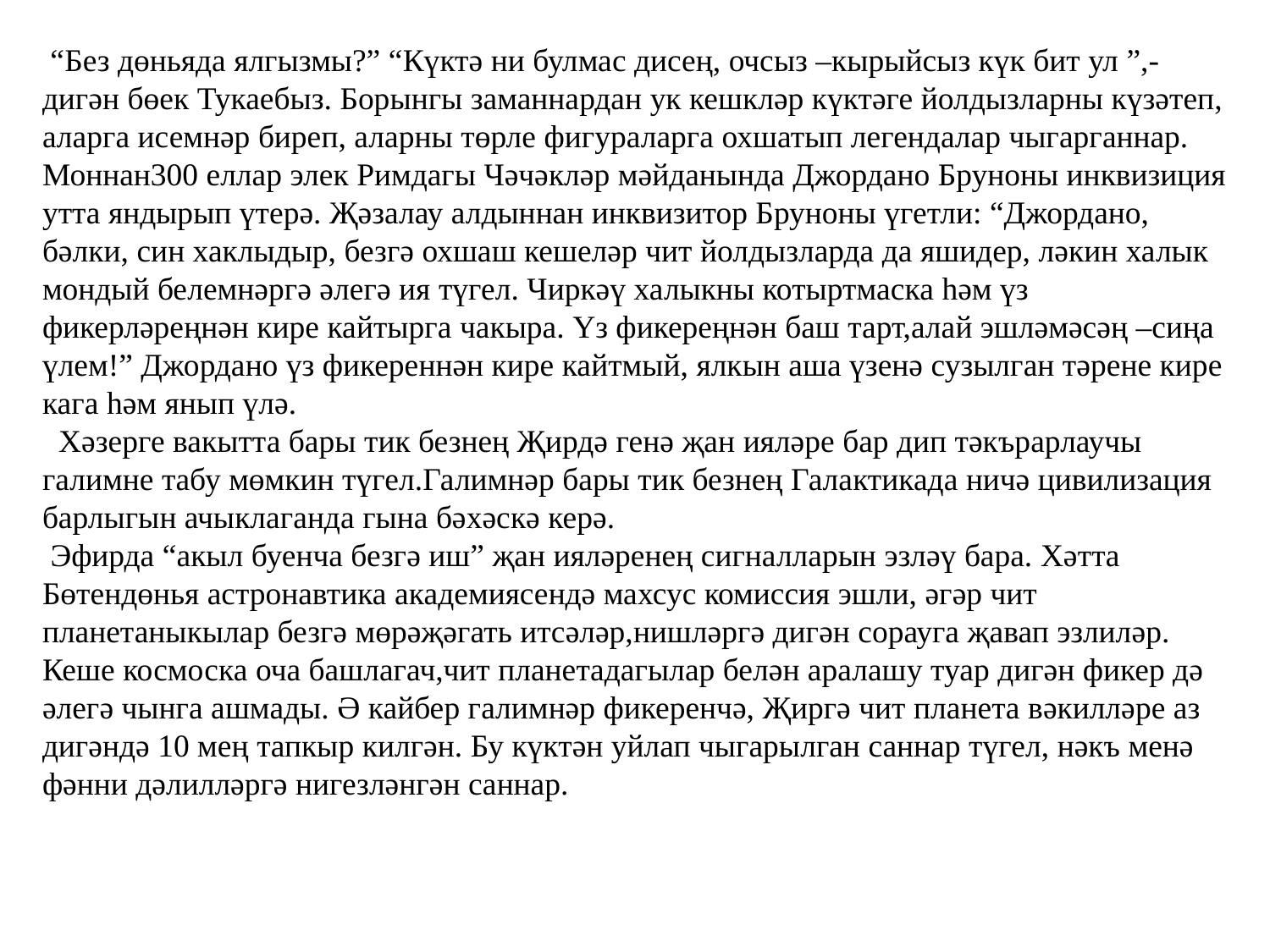

“Без дөньяда ялгызмы?” “Күктә ни булмас дисең, очсыз –кырыйсыз күк бит ул ”,-дигән бөек Тукаебыз. Борынгы заманнардан ук кешкләр күктәге йолдызларны күзәтеп, аларга исемнәр биреп, аларны төрле фигураларга охшатып легендалар чыгарганнар. Моннан300 еллар элек Римдагы Чәчәкләр мәйданында Джордано Бруноны инквизиция утта яндырып үтерә. Җәзалау алдыннан инквизитор Бруноны үгетли: “Джордано, бәлки, син хаклыдыр, безгә охшаш кешеләр чит йолдызларда да яшидер, ләкин халык мондый белемнәргә әлегә ия түгел. Чиркәү халыкны котыртмаска һәм үз фикерләреңнән кире кайтырга чакыра. Үз фикереңнән баш тарт,алай эшләмәсәң –сиңа үлем!” Джордано үз фикереннән кире кайтмый, ялкын аша үзенә сузылган тәрене кире кага һәм янып үлә.
  Хәзерге вакытта бары тик безнең Җирдә генә җан ияләре бар дип тәкърарлаучы галимне табу мөмкин түгел.Галимнәр бары тик безнең Галактикада ничә цивилизация барлыгын ачыклаганда гына бәхәскә керә.
 Эфирда “акыл буенча безгә иш” җан ияләренең сигналларын эзләү бара. Хәтта Бөтендөнья астронавтика академиясендә махсус комиссия эшли, әгәр чит планетаныкылар безгә мөрәҗәгать итсәләр,нишләргә дигән сорауга җавап эзлиләр. Кеше космоска оча башлагач,чит планетадагылар белән аралашу туар дигән фикер дә әлегә чынга ашмады. Ә кайбер галимнәр фикеренчә, Җиргә чит планета вәкилләре аз дигәндә 10 мең тапкыр килгән. Бу күктән уйлап чыгарылган саннар түгел, нәкъ менә фәнни дәлилләргә нигезләнгән саннар.